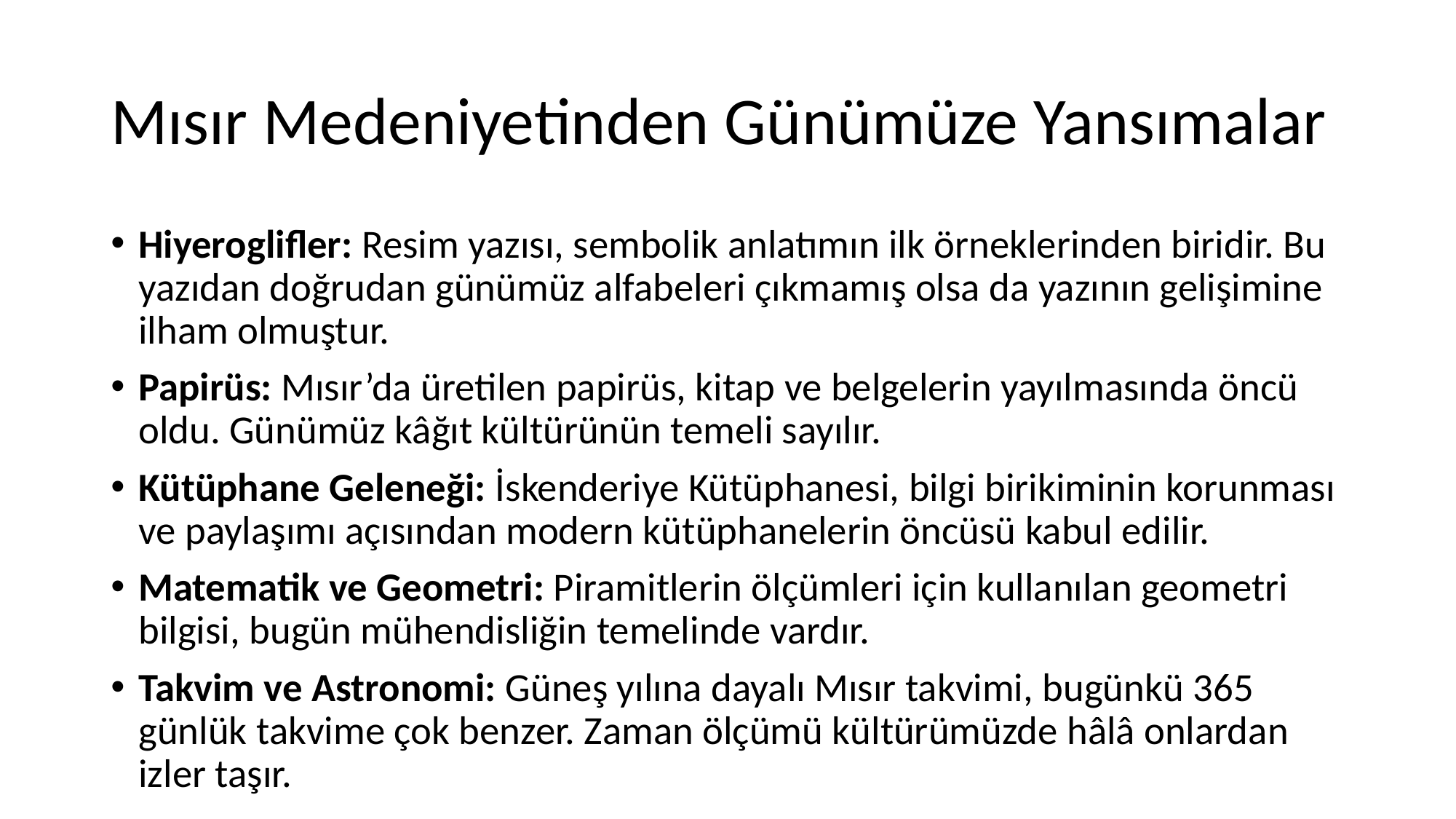

# Mısır Medeniyetinden Günümüze Yansımalar
Hiyeroglifler: Resim yazısı, sembolik anlatımın ilk örneklerinden biridir. Bu yazıdan doğrudan günümüz alfabeleri çıkmamış olsa da yazının gelişimine ilham olmuştur.
Papirüs: Mısır’da üretilen papirüs, kitap ve belgelerin yayılmasında öncü oldu. Günümüz kâğıt kültürünün temeli sayılır.
Kütüphane Geleneği: İskenderiye Kütüphanesi, bilgi birikiminin korunması ve paylaşımı açısından modern kütüphanelerin öncüsü kabul edilir.
Matematik ve Geometri: Piramitlerin ölçümleri için kullanılan geometri bilgisi, bugün mühendisliğin temelinde vardır.
Takvim ve Astronomi: Güneş yılına dayalı Mısır takvimi, bugünkü 365 günlük takvime çok benzer. Zaman ölçümü kültürümüzde hâlâ onlardan izler taşır.